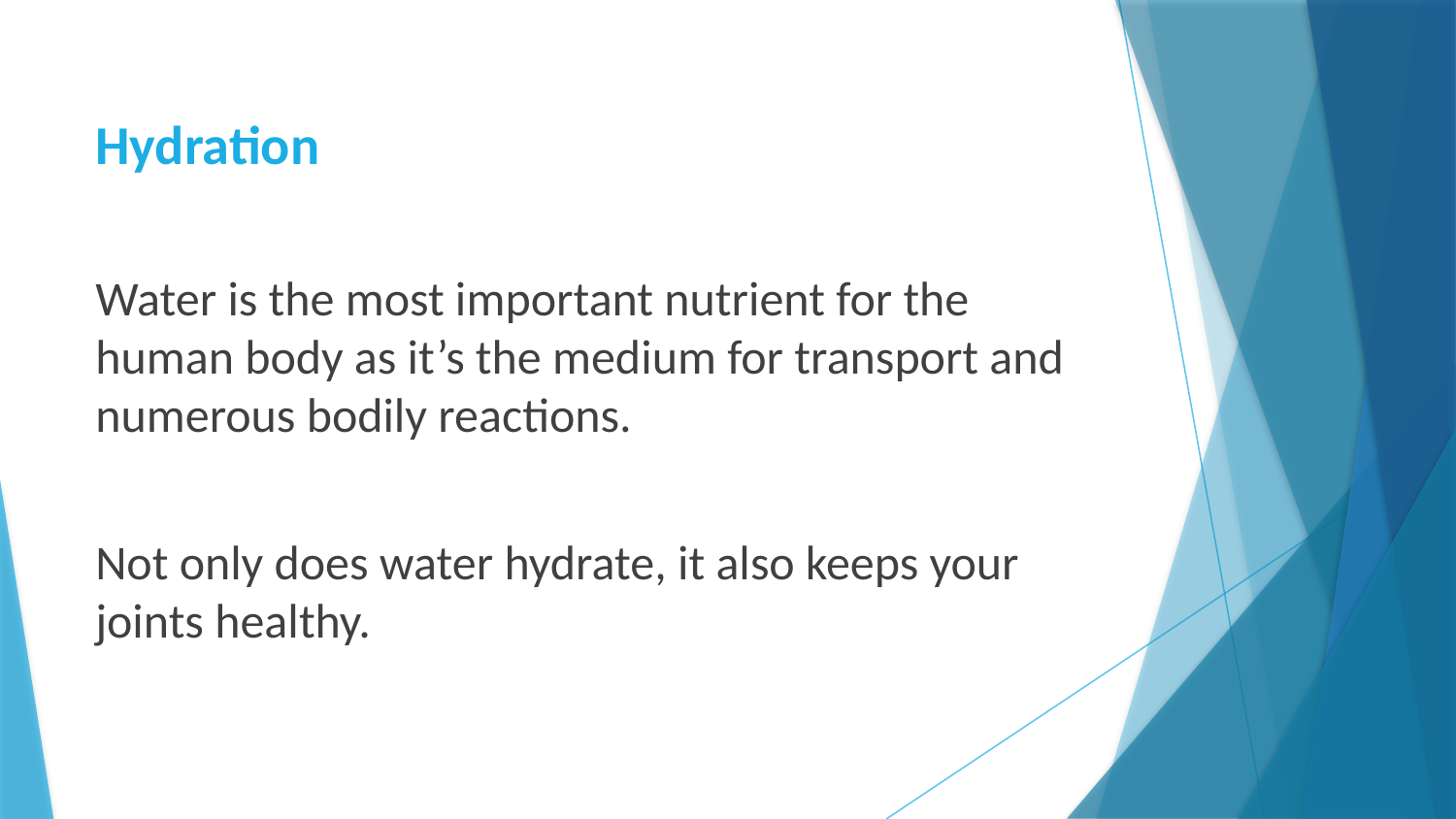

# Hydration
Water is the most important nutrient for the human body as it’s the medium for transport and numerous bodily reactions.

Not only does water hydrate, it also keeps your joints healthy.